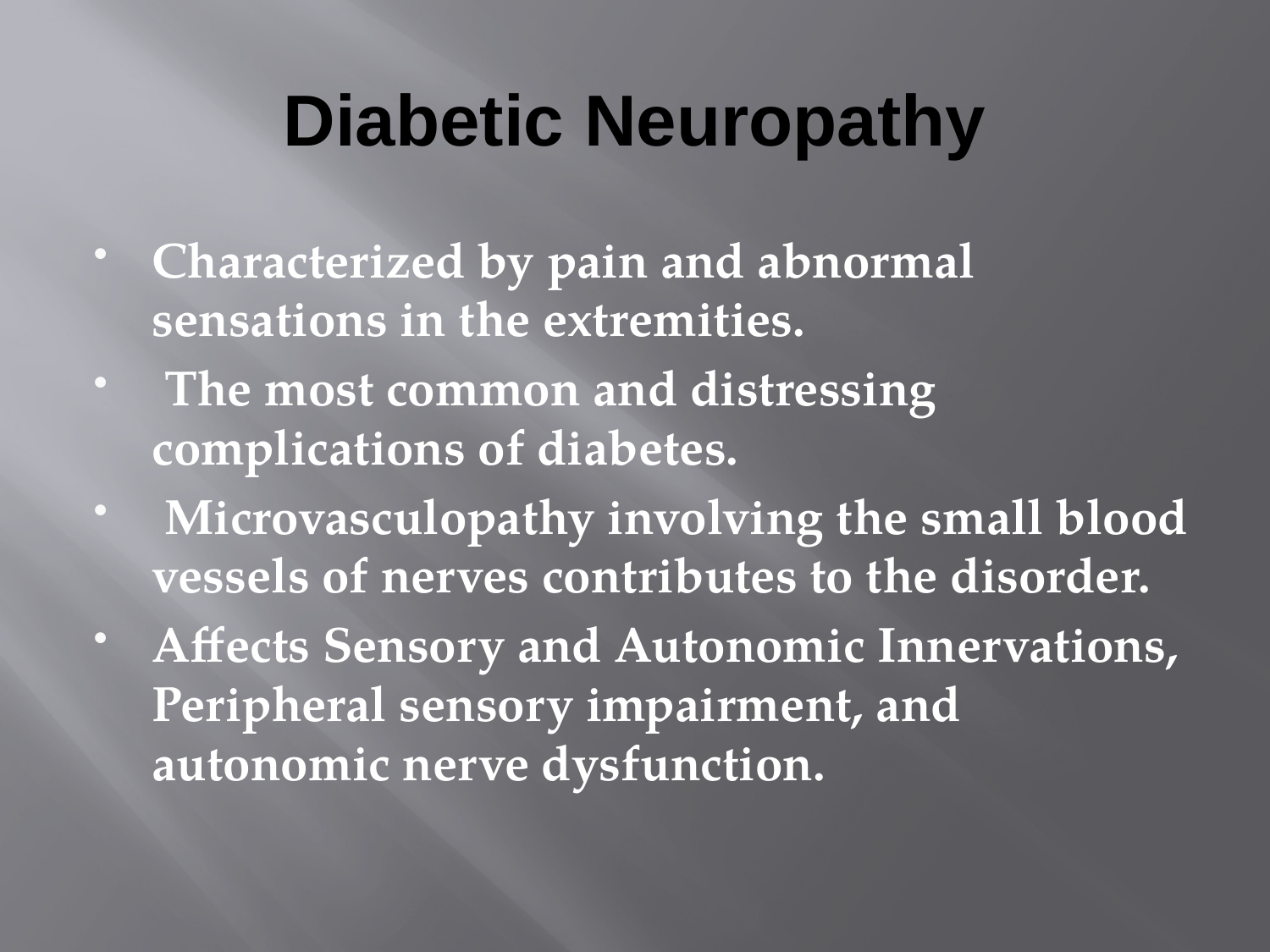

# Diabetic Neuropathy
Characterized by pain and abnormal sensations in the extremities.
 The most common and distressing complications of diabetes.
 Microvasculopathy involving the small blood vessels of nerves contributes to the disorder.
Affects Sensory and Autonomic Innervations,  Peripheral sensory impairment, and autonomic nerve dysfunction.